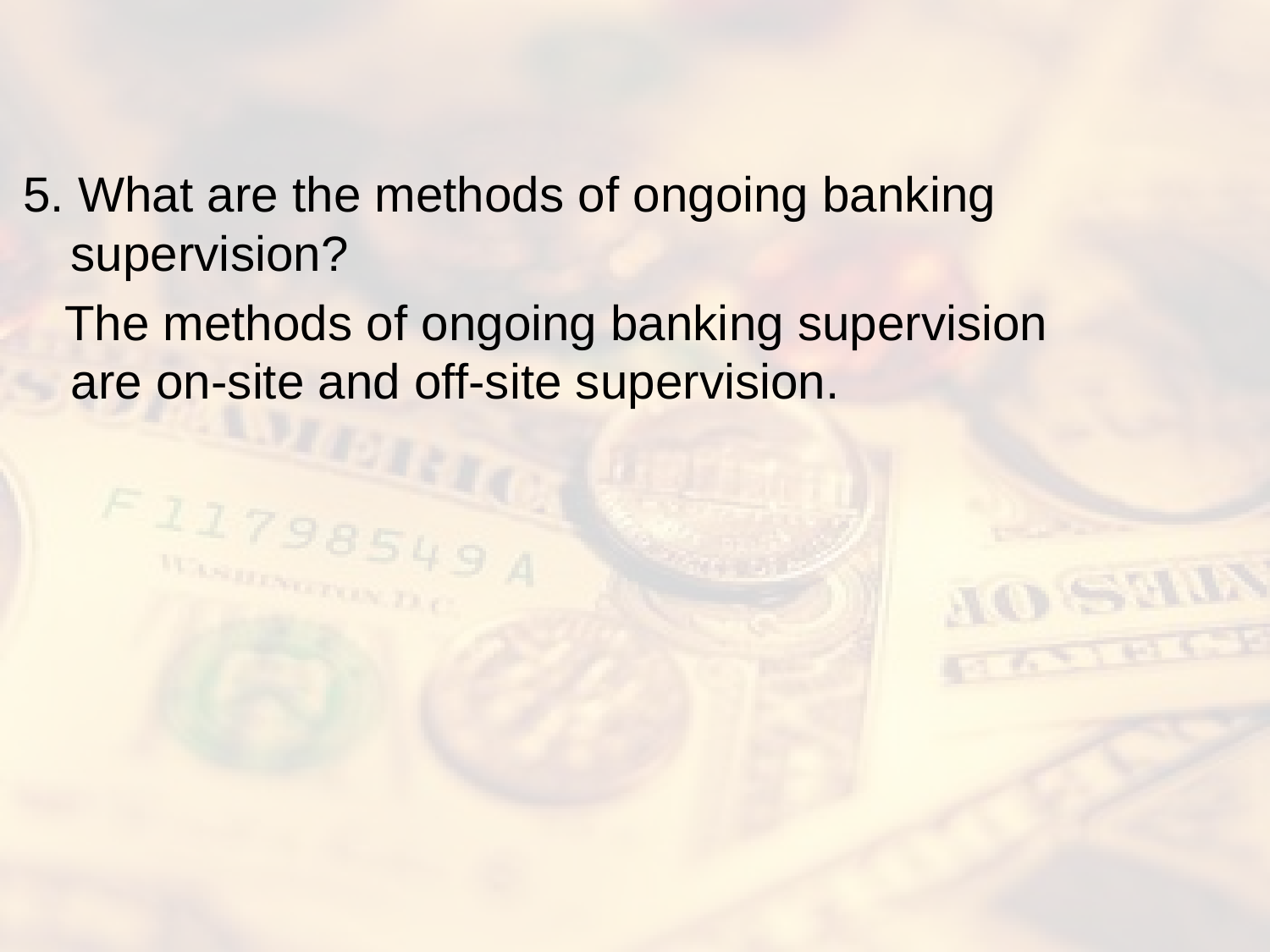

#
5. What are the methods of ongoing banking supervision?
   The methods of ongoing banking supervision are on-site and off-site supervision.